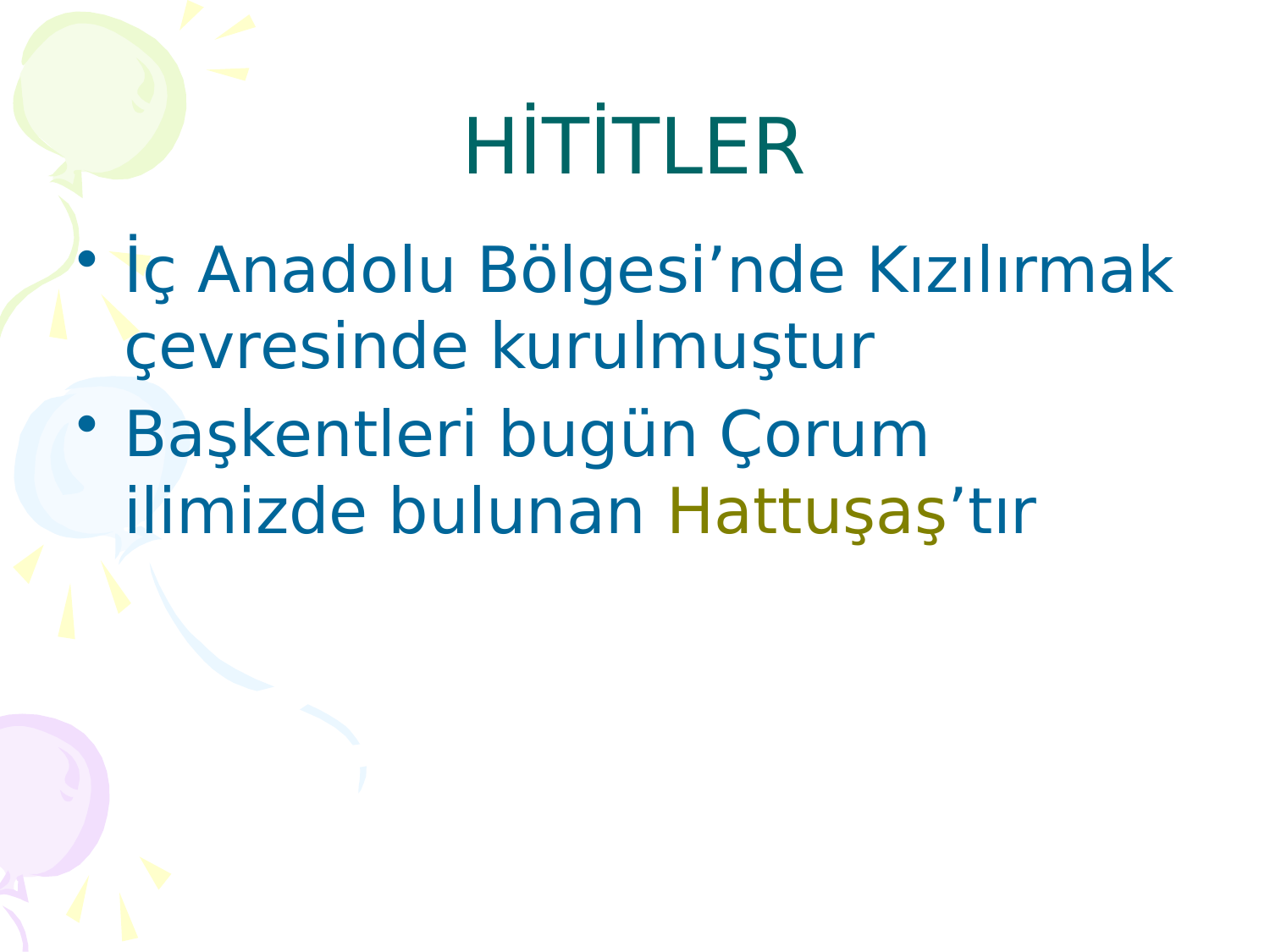

# HİTİTLER
İç Anadolu Bölgesi’nde Kızılırmak çevresinde kurulmuştur
Başkentleri bugün Çorum ilimizde bulunan Hattuşaş’tır